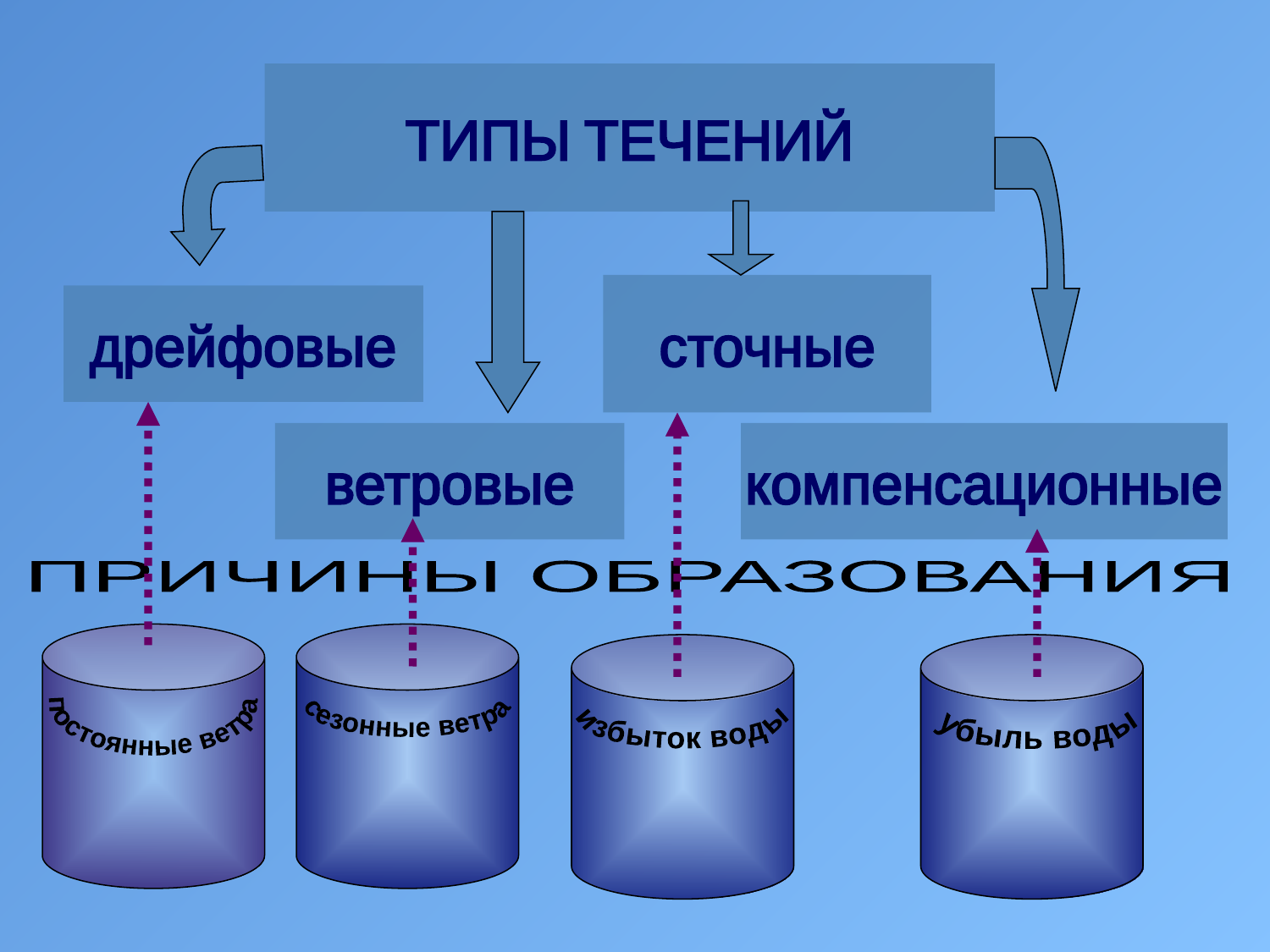

ТИПЫ ТЕЧЕНИЙ

сточные
дрейфовые

ветровые
компенсационные

ПРИЧИНЫ ОБРАЗОВАНИЯ

постоянные ветра
сезонные ветра
избыток воды
убыль воды